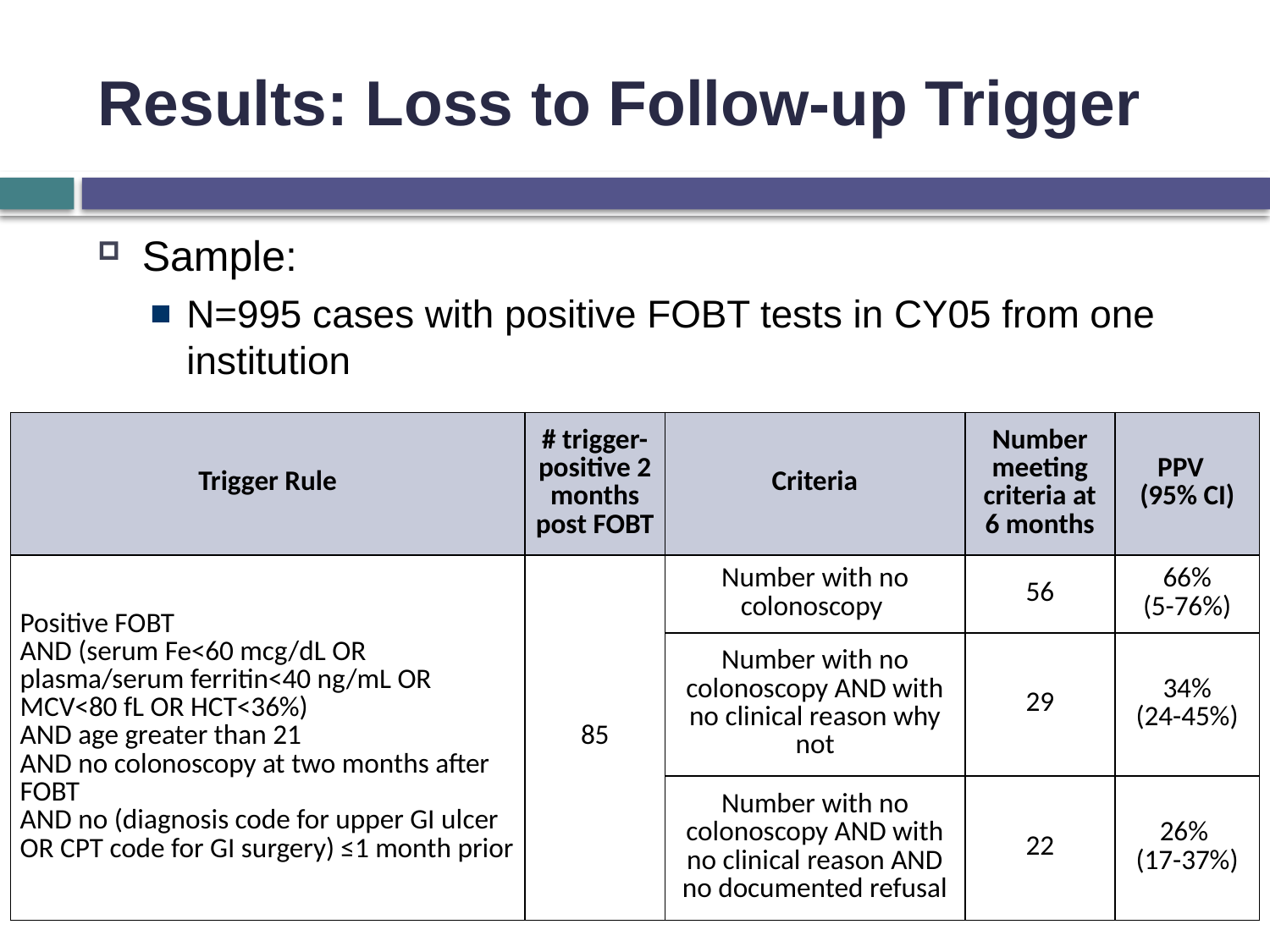

# Results: Loss to Follow-up Trigger
Sample:
N=995 cases with positive FOBT tests in CY05 from one institution
| Trigger Rule | # trigger-positive 2 months post FOBT | Criteria | Number meeting criteria at 6 months | PPV (95% CI) |
| --- | --- | --- | --- | --- |
| Positive FOBT AND (serum Fe<60 mcg/dL OR plasma/serum ferritin<40 ng/mL OR MCV<80 fL OR HCT<36%) AND age greater than 21 AND no colonoscopy at two months after FOBT AND no (diagnosis code for upper GI ulcer OR CPT code for GI surgery) ≤1 month prior | 85 | Number with no colonoscopy | 56 | 66% (5-76%) |
|  |  | Number with no colonoscopy AND with no clinical reason why not | 29 | 34% (24-45%) |
|  |  | Number with no colonoscopy AND with no clinical reason AND no documented refusal | 22 | 26% (17-37%) |